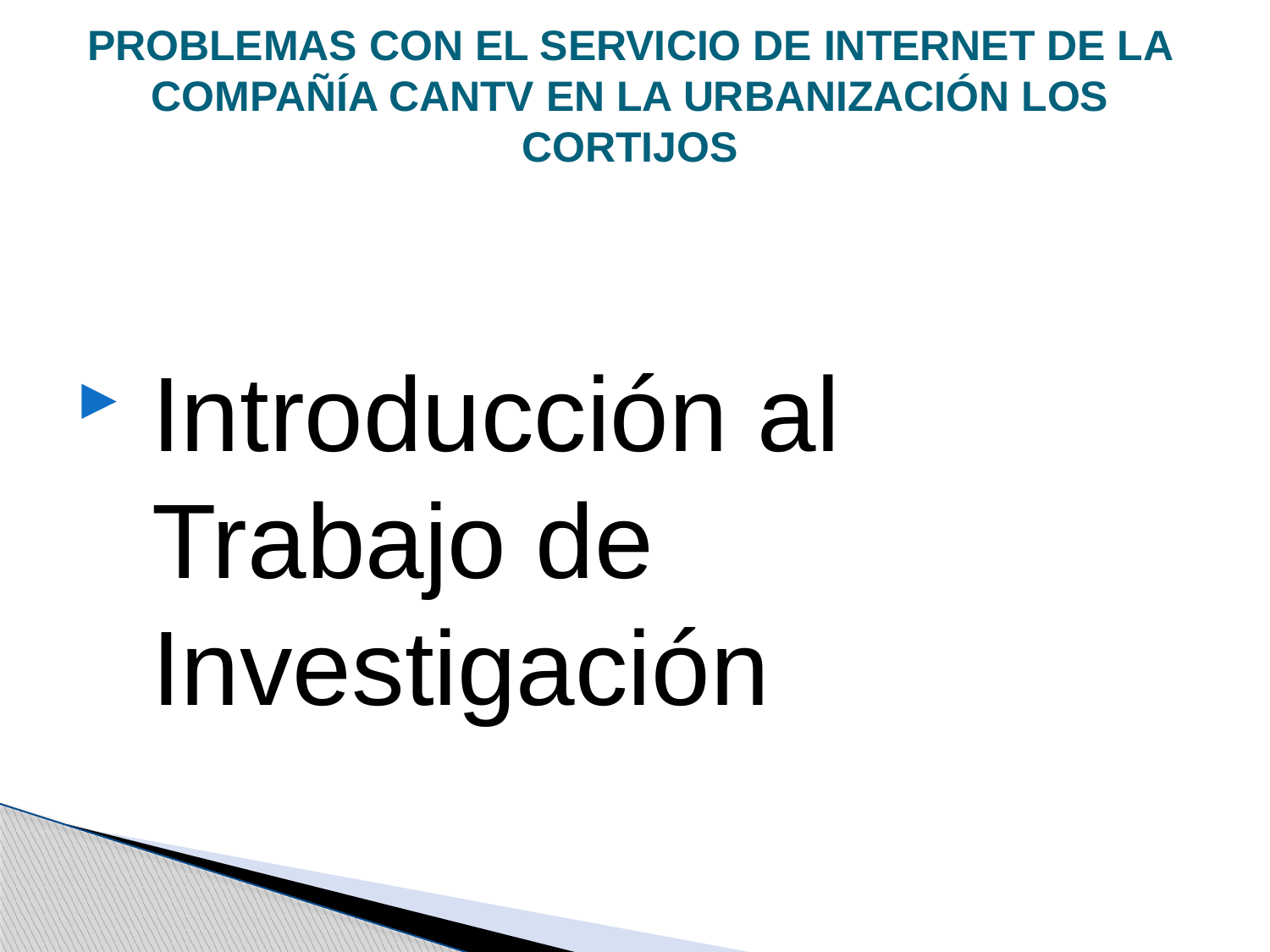

# PROBLEMAS CON EL SERVICIO DE INTERNET DE LA COMPAÑÍA CANTV EN LA URBANIZACIÓN LOS CORTIJOS

Introducción al Trabajo de Investigación